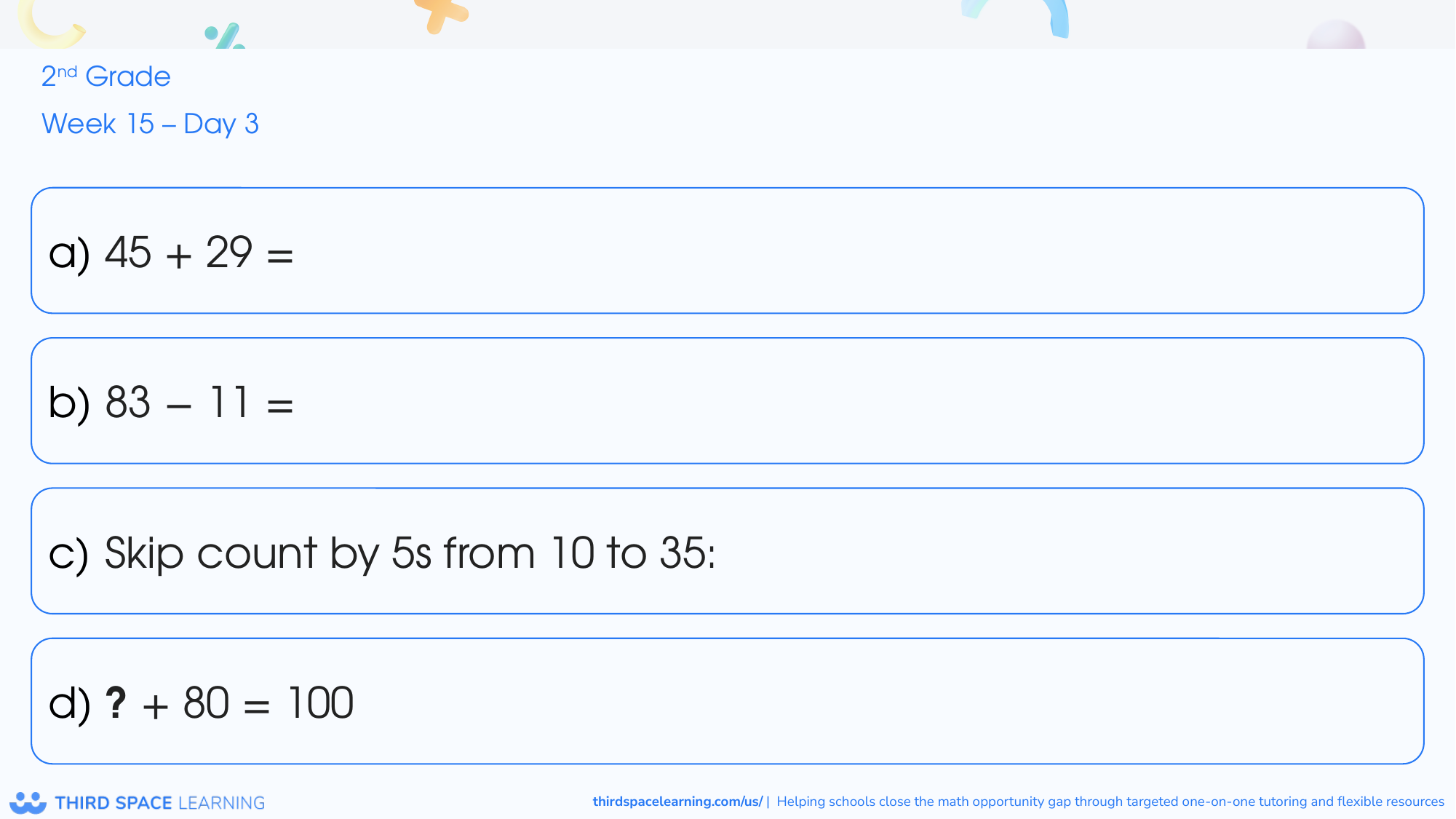

2nd Grade
Week 15 – Day 3
45 + 29 =
83 − 11 =
Skip count by 5s from 10 to 35:
? + 80 = 100